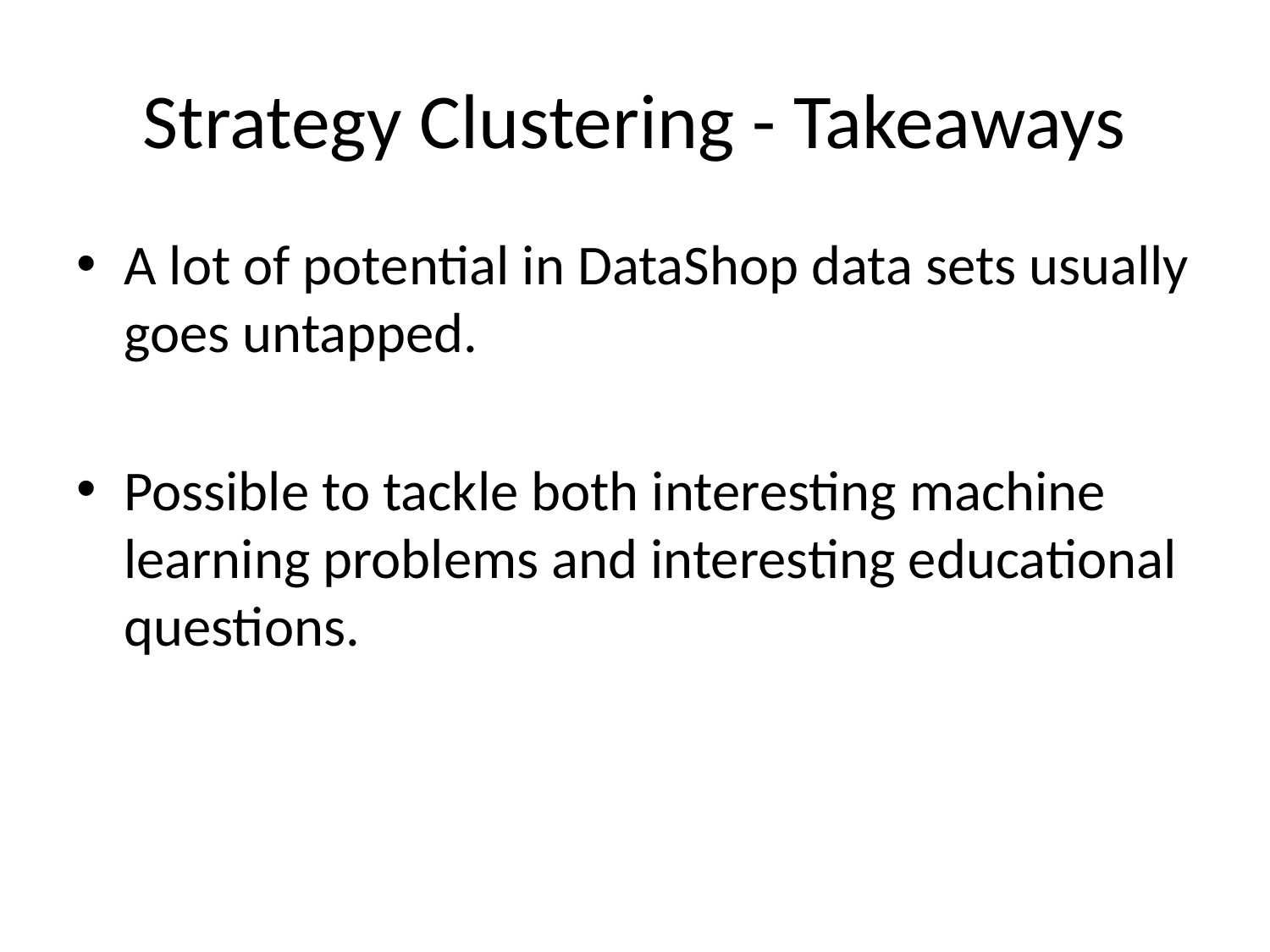

# Strategy Clustering - Takeaways
A lot of potential in DataShop data sets usually goes untapped.

Possible to tackle both interesting machine learning problems and interesting educational questions.